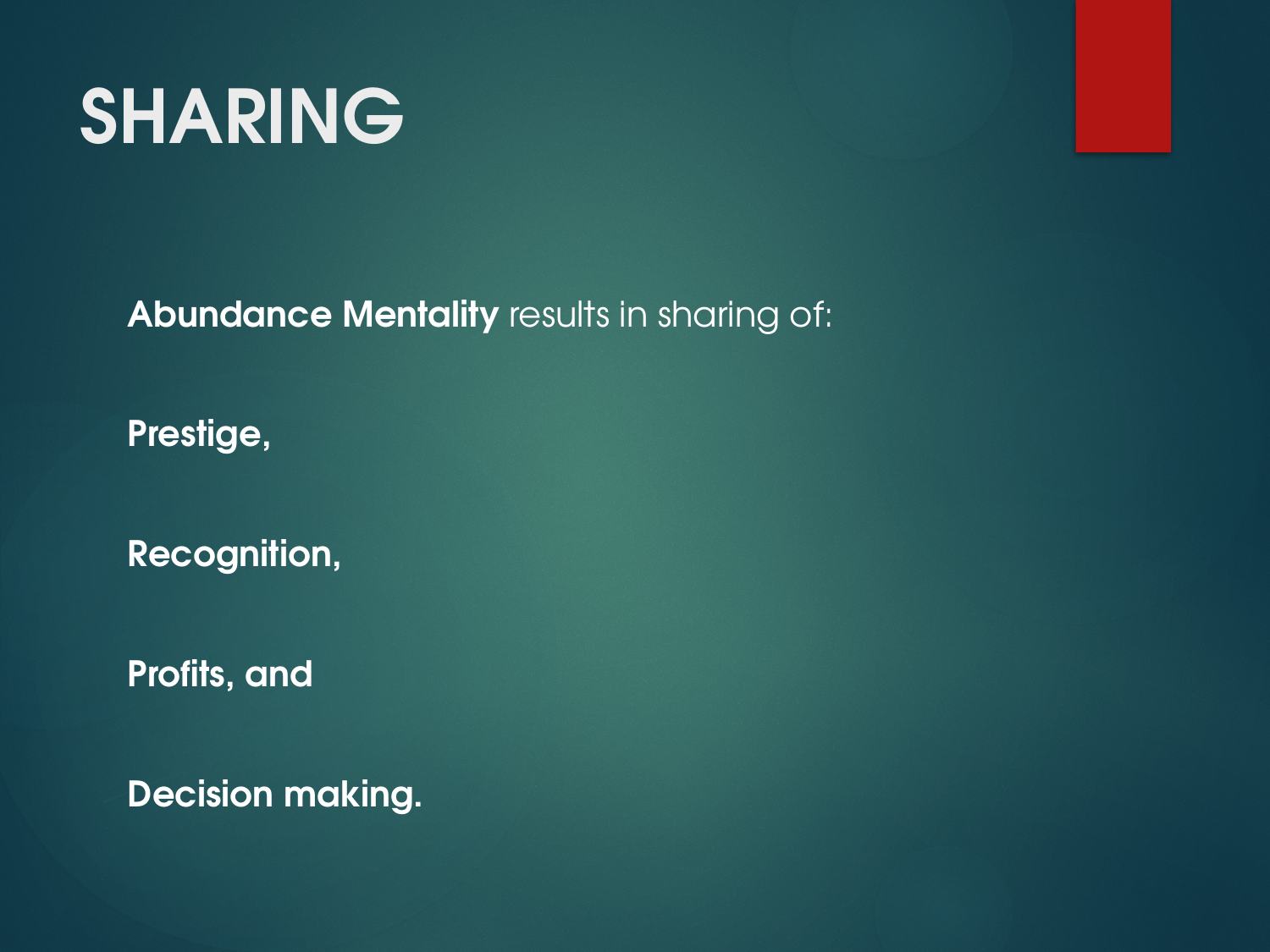

# SHARING
Abundance Mentality results in sharing of:

Prestige,

Recognition,

Profits, and

Decision making.